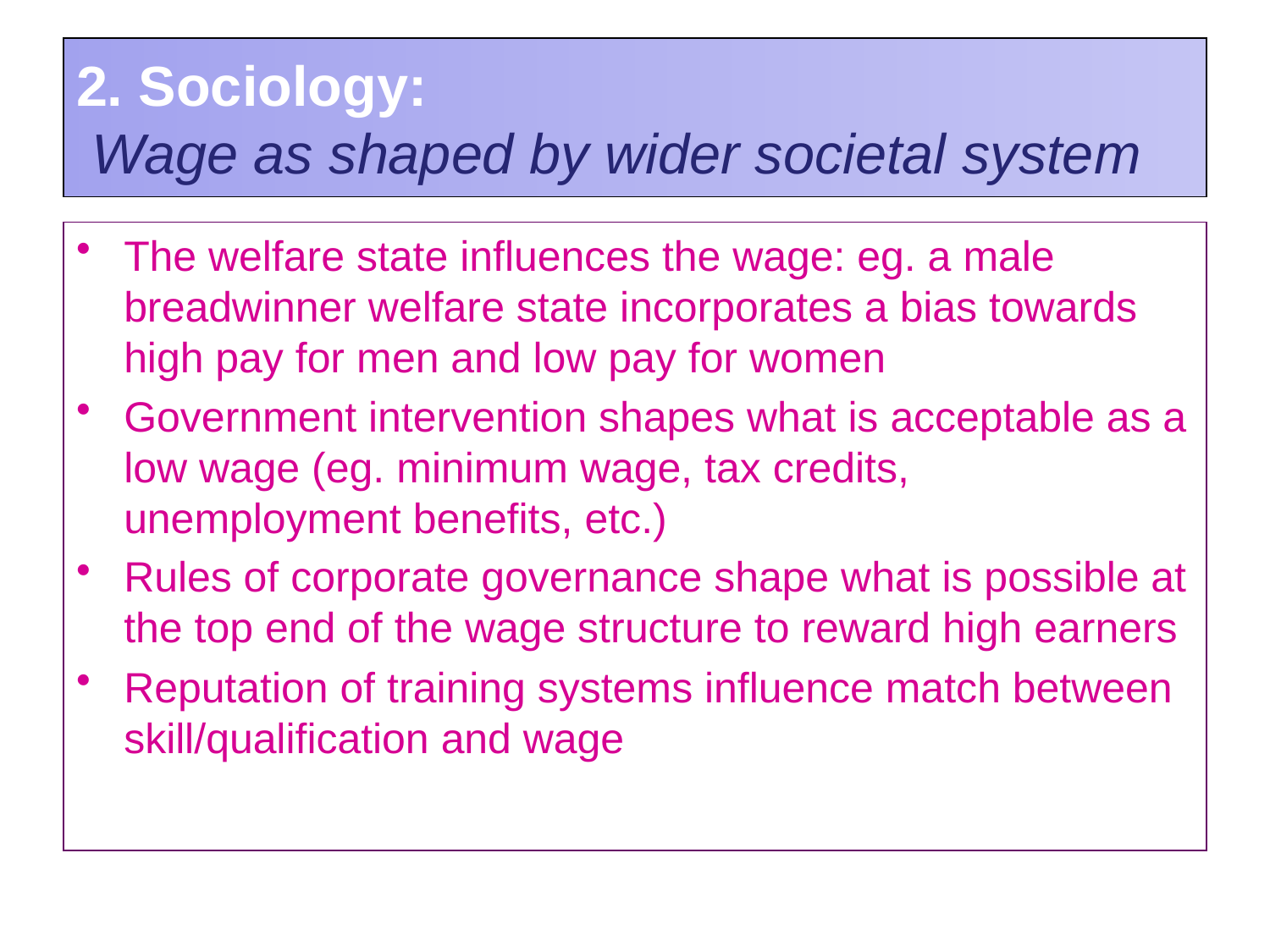

# 2. Sociology: Wage as shaped by wider societal system
The welfare state influences the wage: eg. a male breadwinner welfare state incorporates a bias towards high pay for men and low pay for women
Government intervention shapes what is acceptable as a low wage (eg. minimum wage, tax credits, unemployment benefits, etc.)
Rules of corporate governance shape what is possible at the top end of the wage structure to reward high earners
Reputation of training systems influence match between skill/qualification and wage